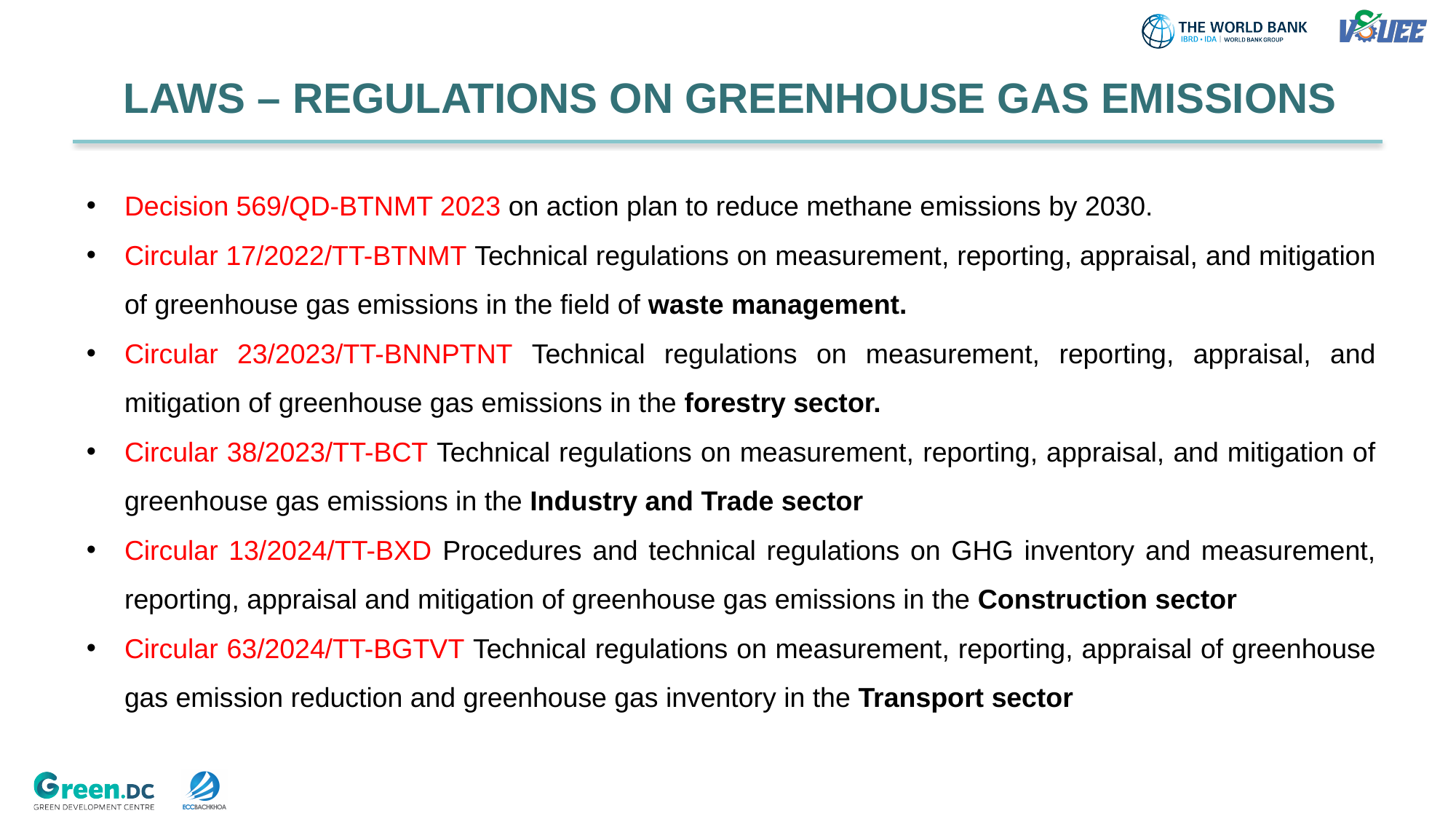

# LAWS – REGULATIONS ON GREENHOUSE GAS EMISSIONS
Decision 569/QD-BTNMT 2023 on action plan to reduce methane emissions by 2030.
Circular 17/2022/TT-BTNMT Technical regulations on measurement, reporting, appraisal, and mitigation of greenhouse gas emissions in the field of waste management.
Circular 23/2023/TT-BNNPTNT Technical regulations on measurement, reporting, appraisal, and mitigation of greenhouse gas emissions in the forestry sector.
Circular 38/2023/TT-BCT Technical regulations on measurement, reporting, appraisal, and mitigation of greenhouse gas emissions in the Industry and Trade sector
Circular 13/2024/TT-BXD Procedures and technical regulations on GHG inventory and measurement, reporting, appraisal and mitigation of greenhouse gas emissions in the Construction sector
Circular 63/2024/TT-BGTVT Technical regulations on measurement, reporting, appraisal of greenhouse gas emission reduction and greenhouse gas inventory in the Transport sector